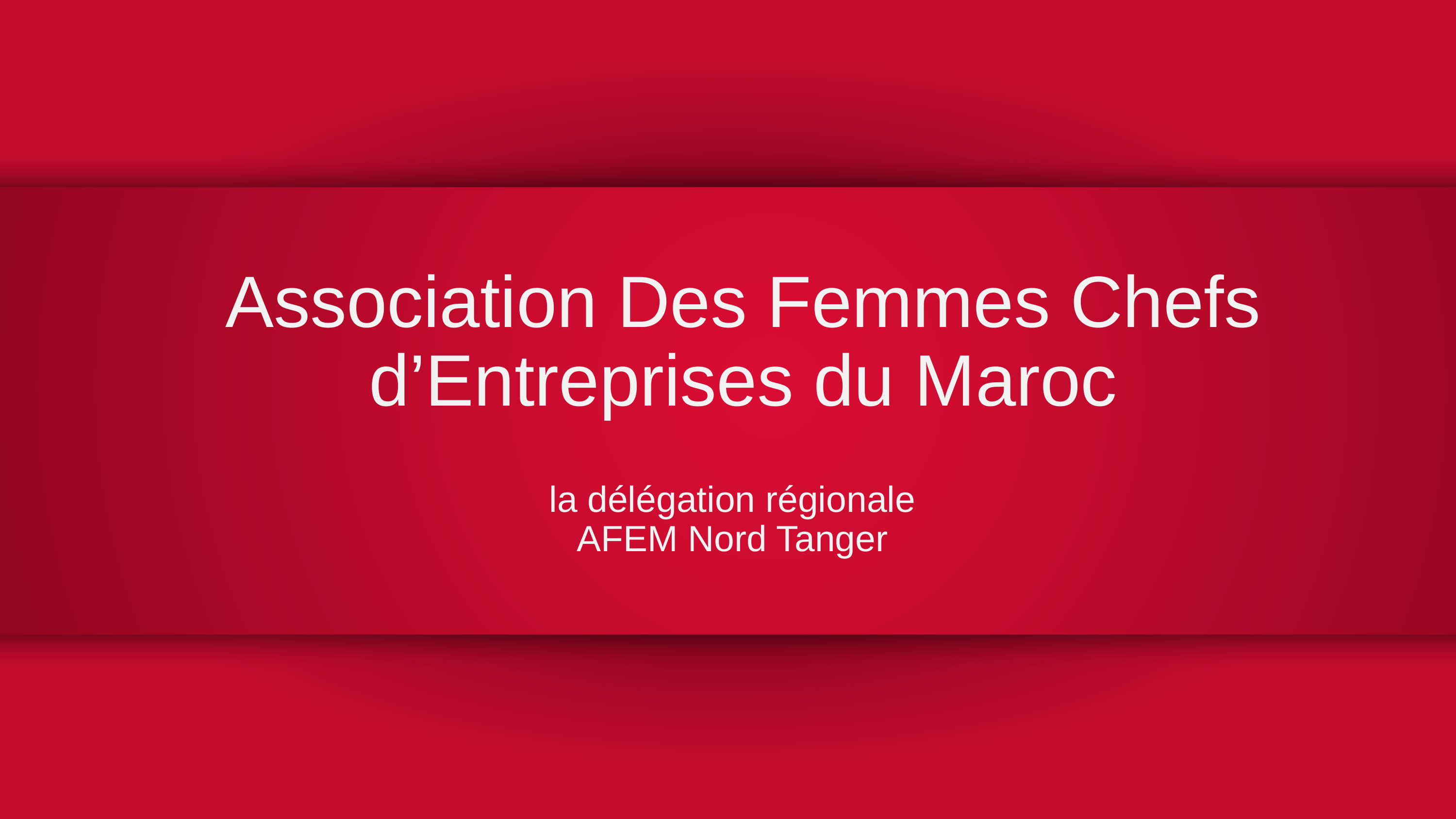

# Association Des Femmes Chefs d’Entreprises du Maroc

la délégation régionale
AFEM Nord Tanger